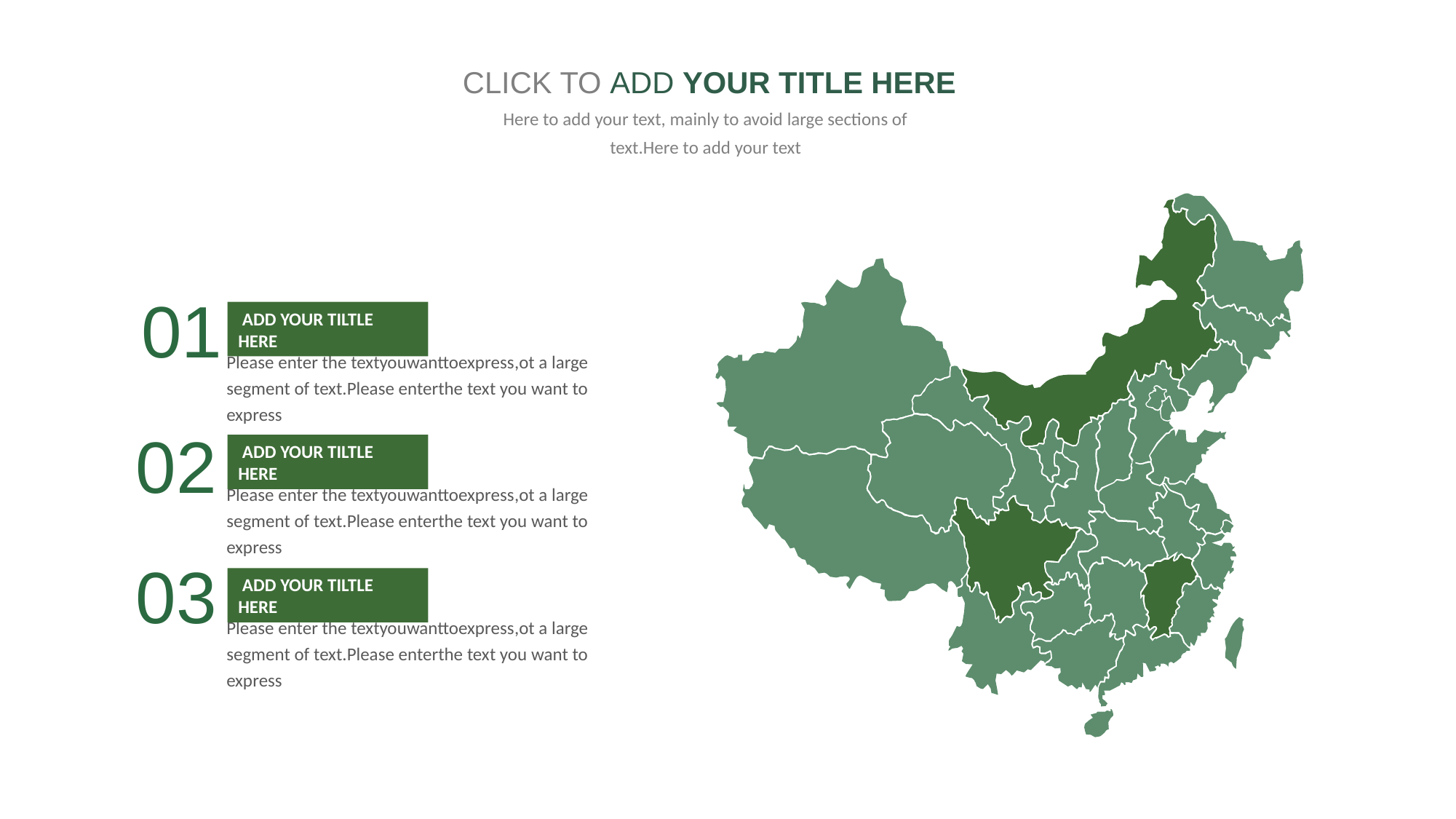

CLICK TO ADD YOUR TITLE HERE
Here to add your text, mainly to avoid large sections of text.Here to add your text

01
 ADD YOUR TILTLE HERE
Please enter the textyouwanttoexpress,ot a large segment of text.Please enterthe text you want to express
02
 ADD YOUR TILTLE HERE
Please enter the textyouwanttoexpress,ot a large segment of text.Please enterthe text you want to express
03
 ADD YOUR TILTLE HERE
Please enter the textyouwanttoexpress,ot a large segment of text.Please enterthe text you want to express